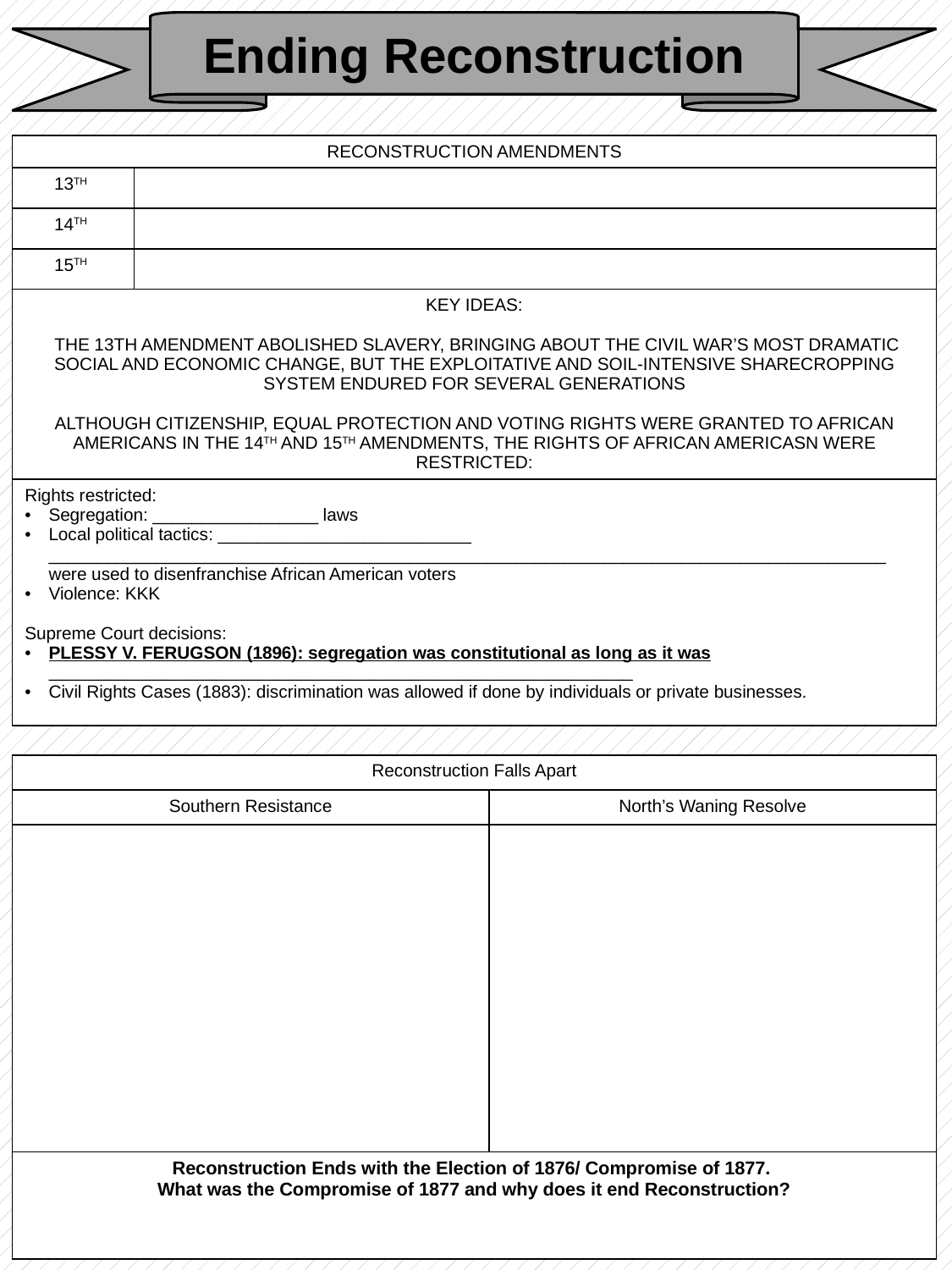

Ending Reconstruction
| RECONSTRUCTION AMENDMENTS |  |
| --- | --- |
| 13TH |  |
| 14TH |  |
| 15TH |  |
| KEY IDEAS: THE 13TH AMENDMENT ABOLISHED SLAVERY, BRINGING ABOUT THE CIVIL WAR’S MOST DRAMATIC SOCIAL AND ECONOMIC CHANGE, BUT THE EXPLOITATIVE AND SOIL-INTENSIVE SHARECROPPING SYSTEM ENDURED FOR SEVERAL GENERATIONS ALTHOUGH CITIZENSHIP, EQUAL PROTECTION AND VOTING RIGHTS WERE GRANTED TO AFRICAN AMERICANS IN THE 14TH AND 15TH AMENDMENTS, THE RIGHTS OF AFRICAN AMERICASN WERE RESTRICTED: |  |
| Rights restricted: Segregation: \_\_\_\_\_\_\_\_\_\_\_\_\_\_\_\_\_ laws Local political tactics: \_\_\_\_\_\_\_\_\_\_\_\_\_\_\_\_\_\_\_\_\_\_\_\_\_\_ \_\_\_\_\_\_\_\_\_\_\_\_\_\_\_\_\_\_\_\_\_\_\_\_\_\_\_\_\_\_\_\_\_\_\_\_\_\_\_\_\_\_\_\_\_\_\_\_\_\_\_\_\_\_\_\_\_\_\_\_\_\_\_\_\_\_\_\_\_\_\_\_\_\_\_\_\_\_\_\_\_\_\_\_\_\_ were used to disenfranchise African American voters Violence: KKK Supreme Court decisions: PLESSY V. FERUGSON (1896): segregation was constitutional as long as it was \_\_\_\_\_\_\_\_\_\_\_\_\_\_\_\_\_\_\_\_\_\_\_\_\_\_\_\_\_\_\_\_\_\_\_\_\_\_\_\_\_\_\_\_\_\_\_\_\_\_\_\_\_\_\_\_\_\_\_\_ Civil Rights Cases (1883): discrimination was allowed if done by individuals or private businesses. |  |
| Reconstruction Falls Apart |  |
| --- | --- |
| Southern Resistance | North’s Waning Resolve |
|  |  |
| Reconstruction Ends with the Election of 1876/ Compromise of 1877. What was the Compromise of 1877 and why does it end Reconstruction? |  |